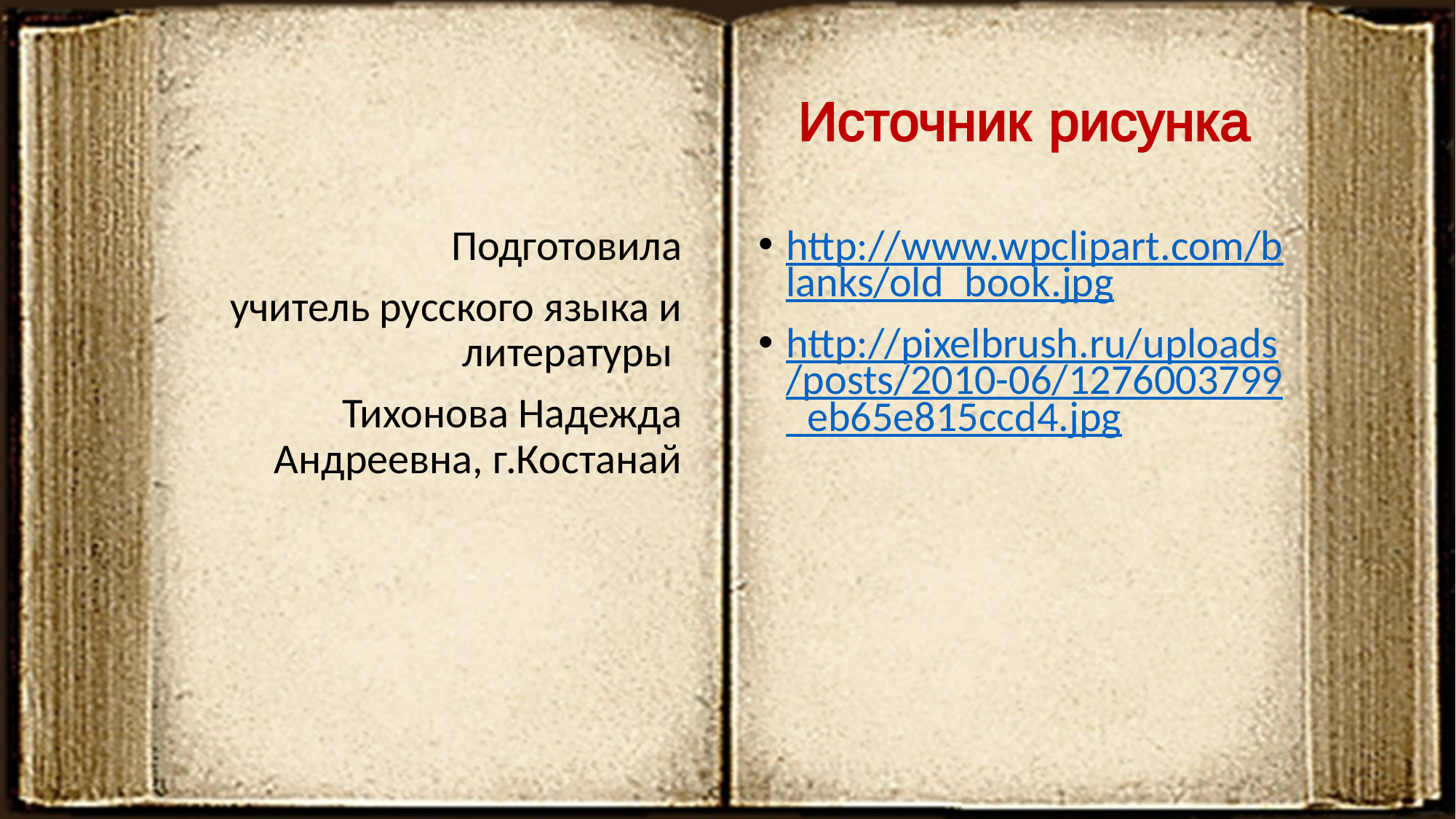

# Источник рисунка
Подготовила
 учитель русского языка и литературы
Тихонова Надежда Андреевна, г.Костанай
http://www.wpclipart.com/blanks/old_book.jpg
http://pixelbrush.ru/uploads/posts/2010-06/1276003799_eb65e815ccd4.jpg